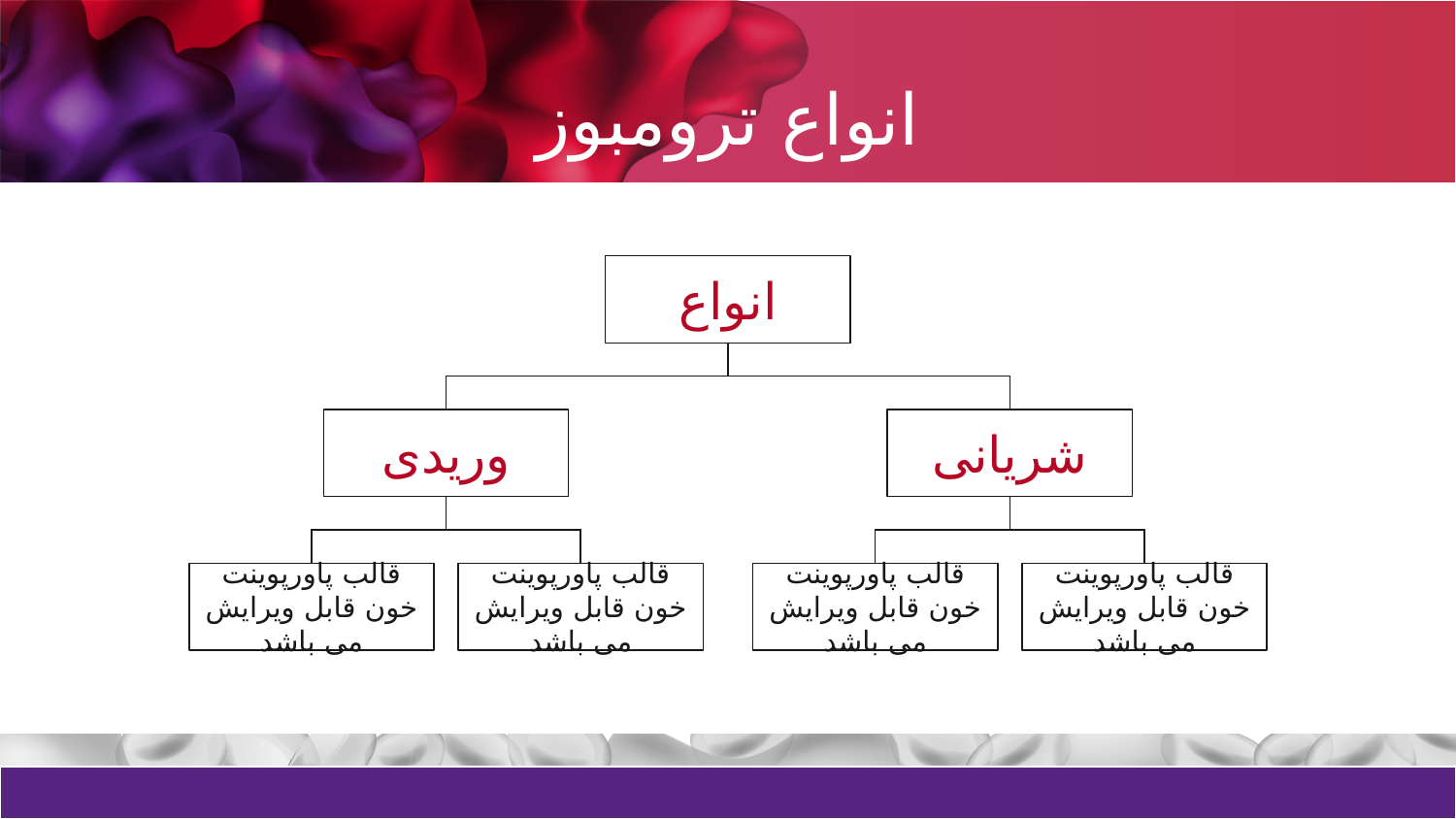

# انواع ترومبوز
انواع
وریدی
شریانی
قالب پاورپوینت خون قابل ویرایش می باشد
قالب پاورپوینت خون قابل ویرایش می باشد
قالب پاورپوینت خون قابل ویرایش می باشد
قالب پاورپوینت خون قابل ویرایش می باشد